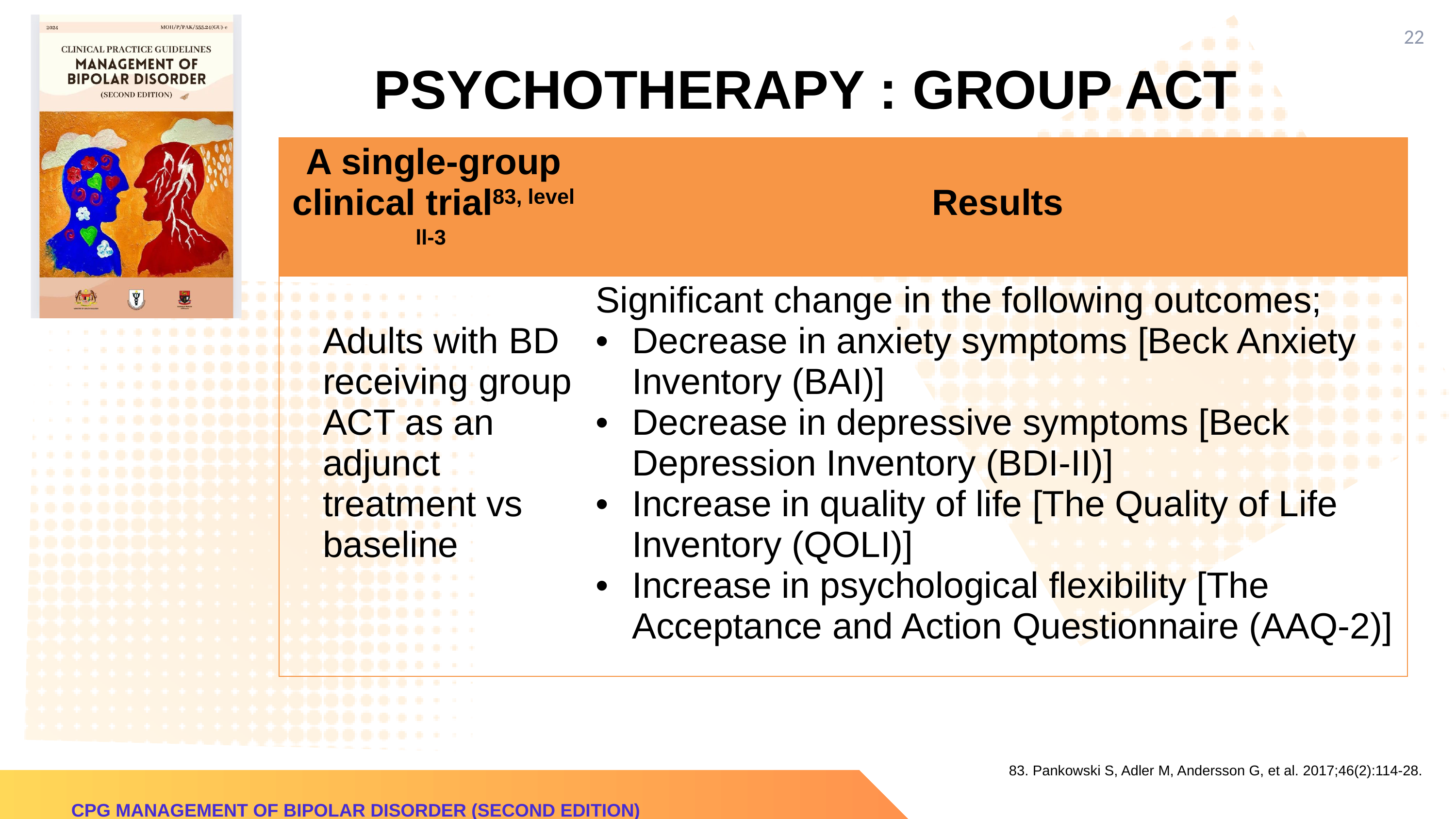

22
PSYCHOTHERAPY : GROUP ACT

| A single-group clinical trial83, level ll-3 | Results |
| --- | --- |
| Adults with BD receiving group ACT as an adjunct treatment vs baseline | Significant change in the following outcomes; Decrease in anxiety symptoms [Beck Anxiety Inventory (BAI)] Decrease in depressive symptoms [Beck Depression Inventory (BDI-II)] Increase in quality of life [The Quality of Life Inventory (QOLI)] Increase in psychological flexibility [The Acceptance and Action Questionnaire (AAQ-2)] |

83. Pankowski S, Adler M, Andersson G, et al. 2017;46(2):114-28.

CPG MANAGEMENT OF BIPOLAR DISORDER (SECOND EDITION)